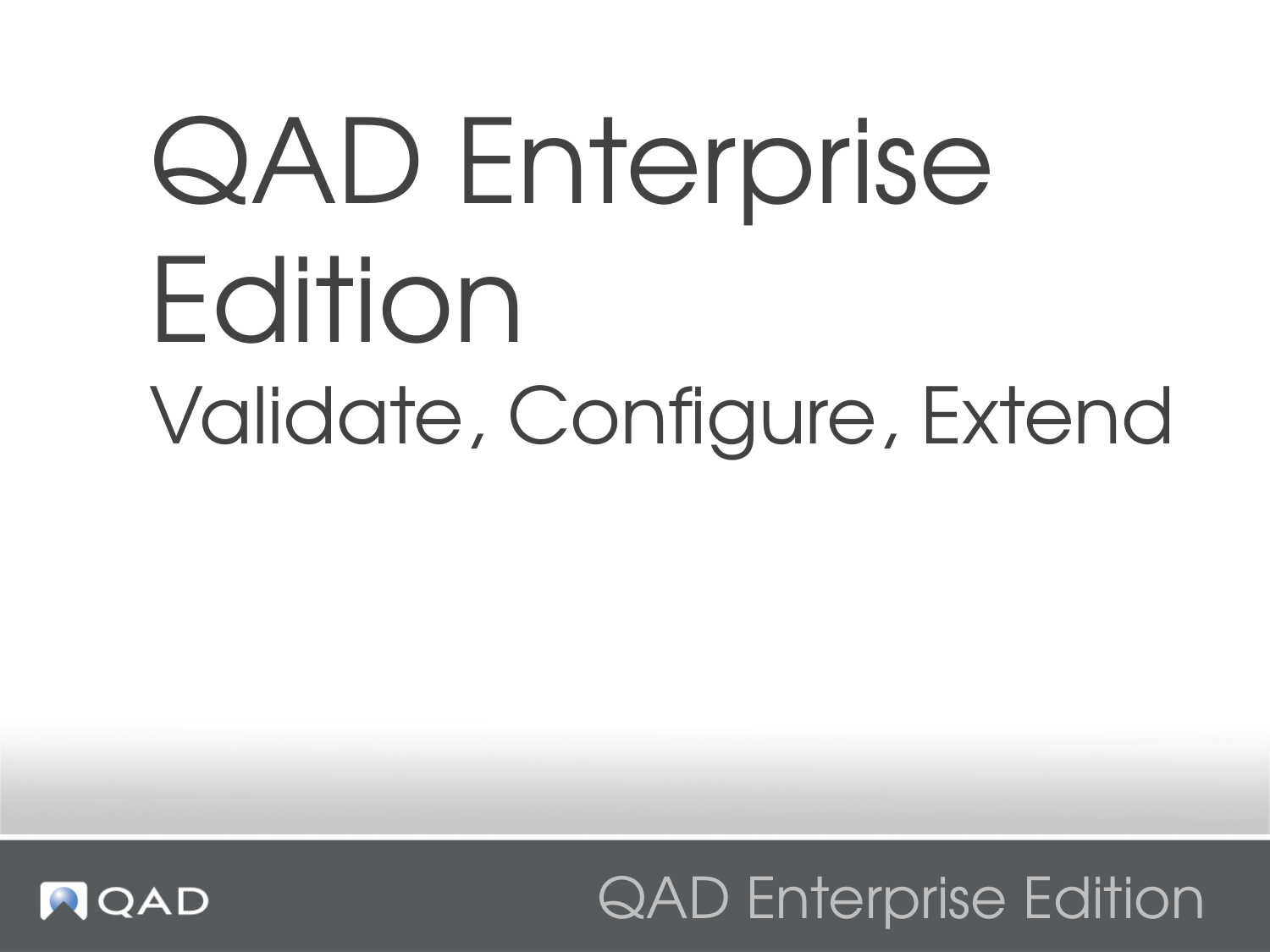

QAD Enterprise Edition
Validate, Configure, Extend

# QAD Enterprise Edition